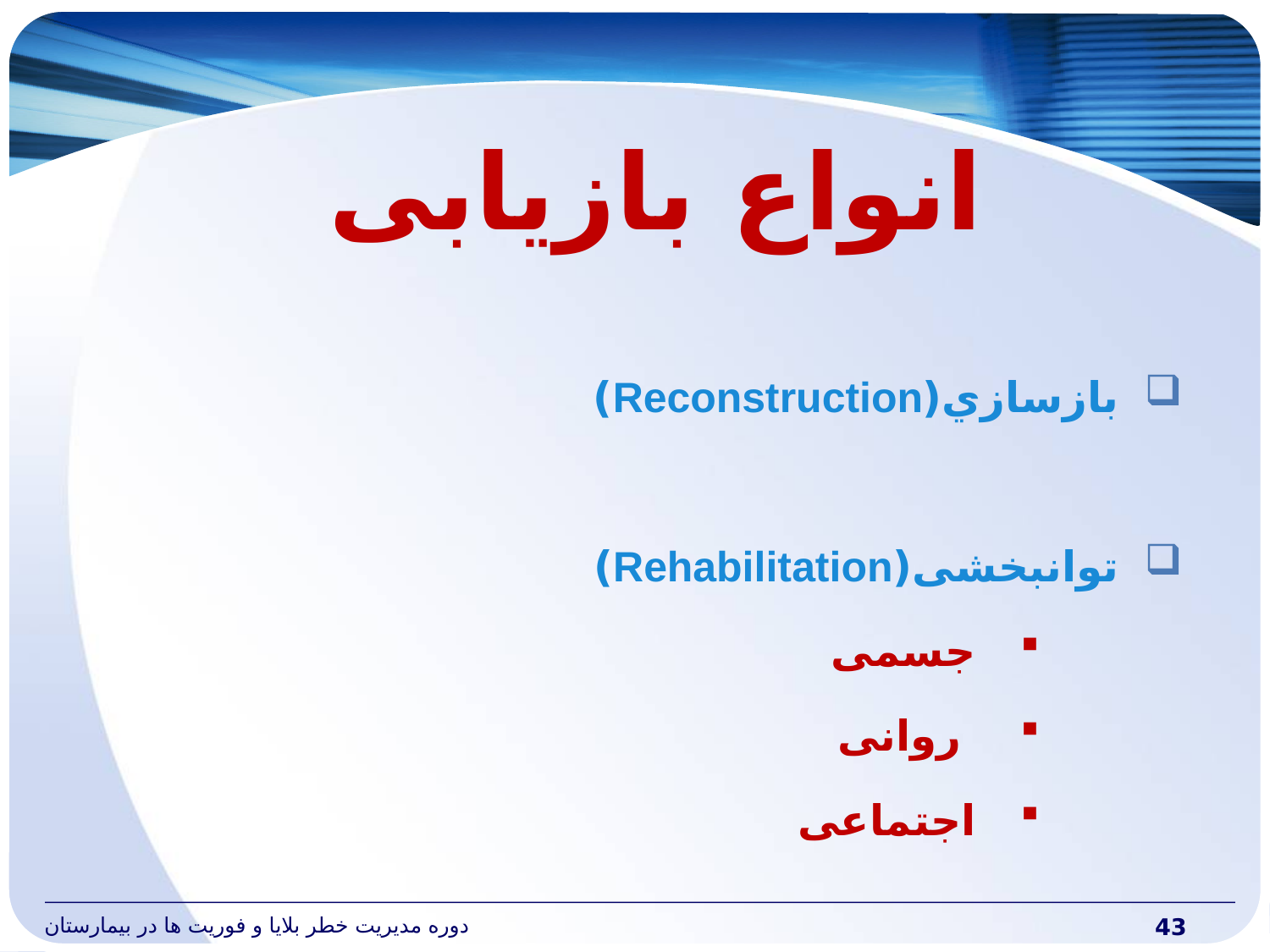

انواع بازیابی
بازسازي(Reconstruction)

توانبخشی(Rehabilitation)
جسمی
 روانی
اجتماعی
دوره مدیریت خطر بلایا و فوریت ها در بیمارستان
43